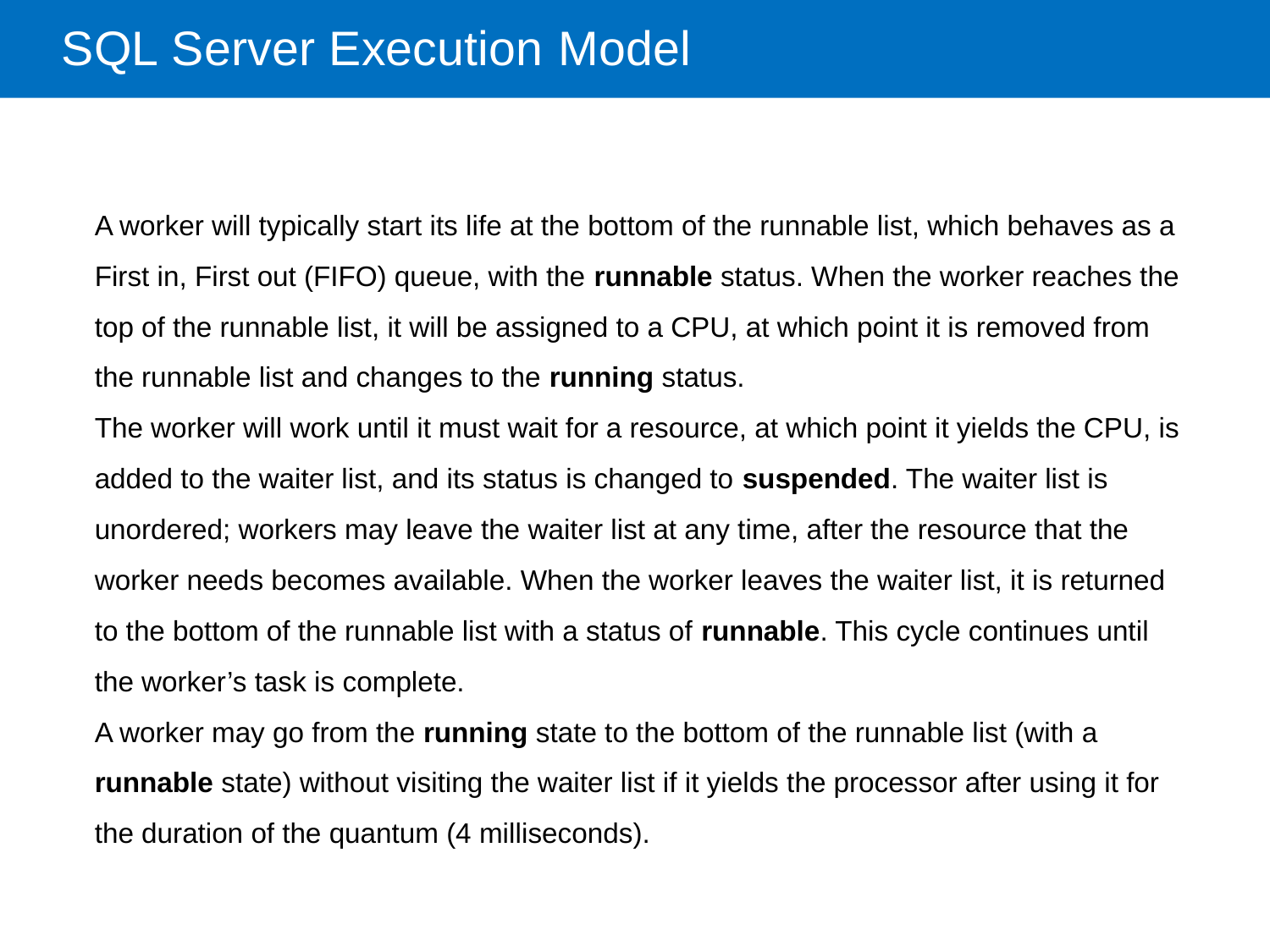

# SQL Server Execution Model
A worker will typically start its life at the bottom of the runnable list, which behaves as a First in, First out (FIFO) queue, with the runnable status. When the worker reaches the top of the runnable list, it will be assigned to a CPU, at which point it is removed from the runnable list and changes to the running status.
The worker will work until it must wait for a resource, at which point it yields the CPU, is added to the waiter list, and its status is changed to suspended. The waiter list is unordered; workers may leave the waiter list at any time, after the resource that the worker needs becomes available. When the worker leaves the waiter list, it is returned to the bottom of the runnable list with a status of runnable. This cycle continues until the worker’s task is complete.
A worker may go from the running state to the bottom of the runnable list (with a runnable state) without visiting the waiter list if it yields the processor after using it for the duration of the quantum (4 milliseconds).